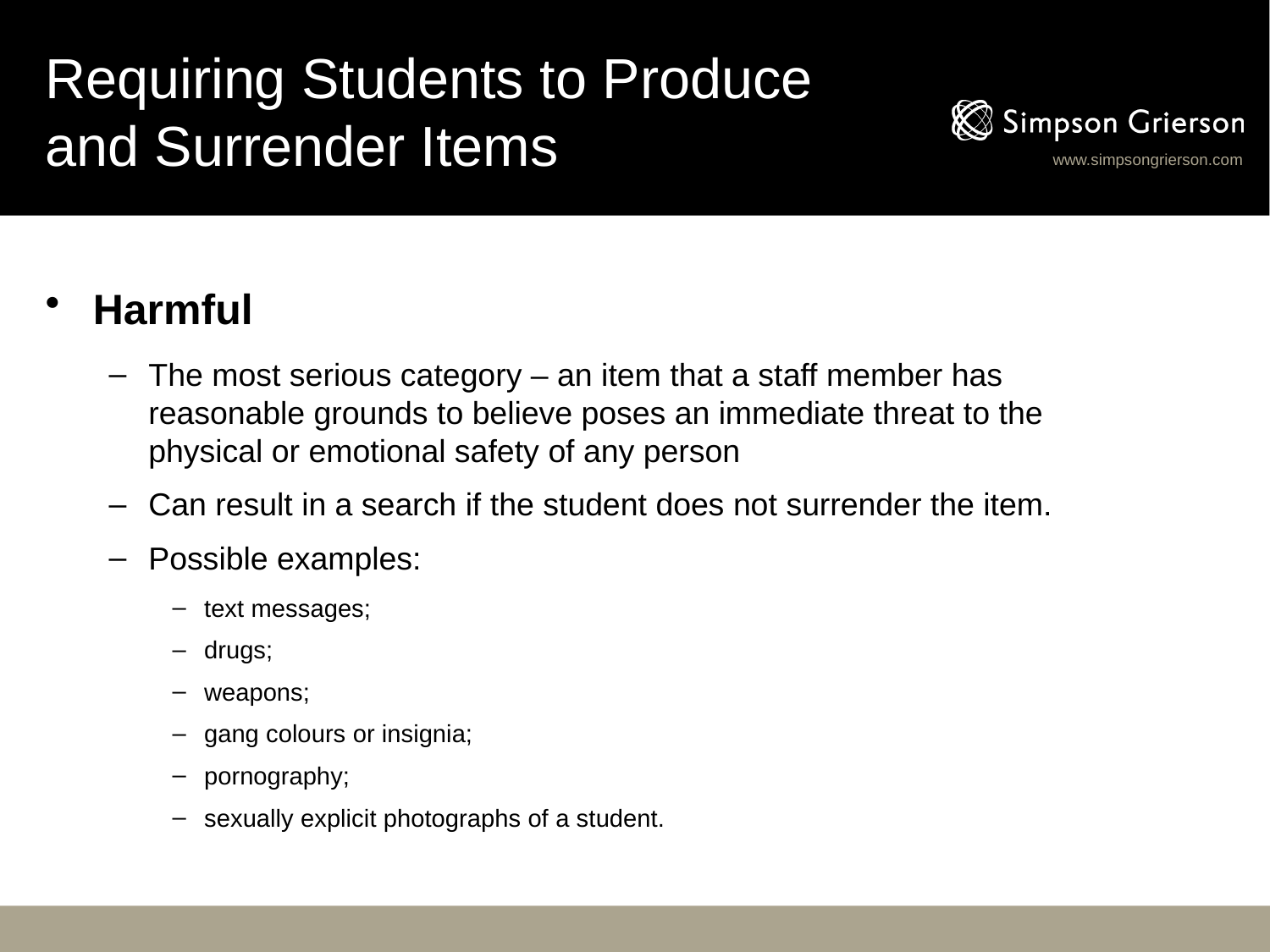

# Requiring Students to Produce and Surrender Items
Harmful
The most serious category – an item that a staff member has reasonable grounds to believe poses an immediate threat to the physical or emotional safety of any person
Can result in a search if the student does not surrender the item.
Possible examples:
text messages;
drugs;
weapons;
gang colours or insignia;
pornography;
sexually explicit photographs of a student.